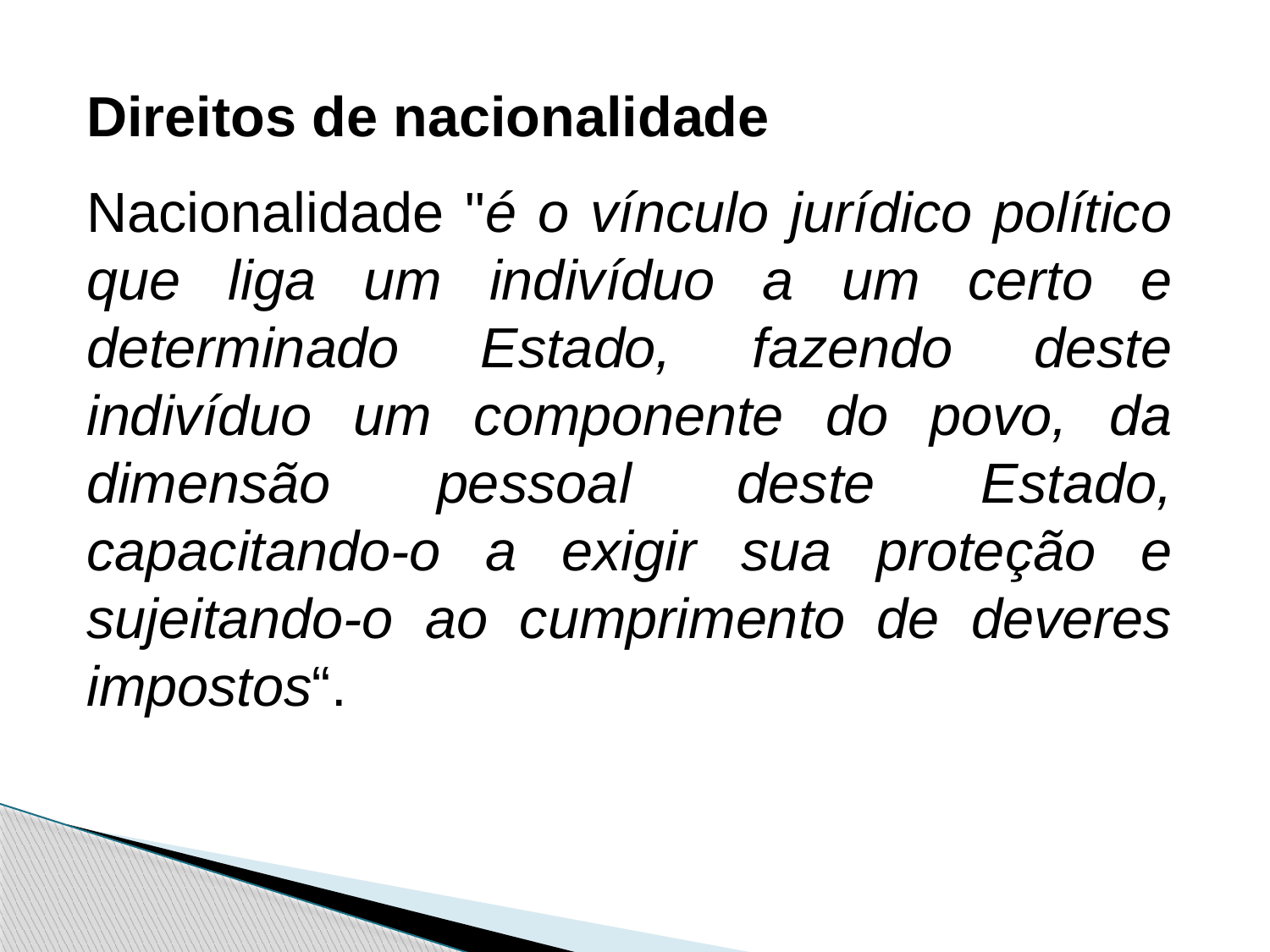

Direitos de nacionalidade
Nacionalidade "é o vínculo jurídico político que liga um indivíduo a um certo e determinado Estado, fazendo deste indivíduo um componente do povo, da dimensão pessoal deste Estado, capacitando-o a exigir sua proteção e sujeitando-o ao cumprimento de deveres impostos“.